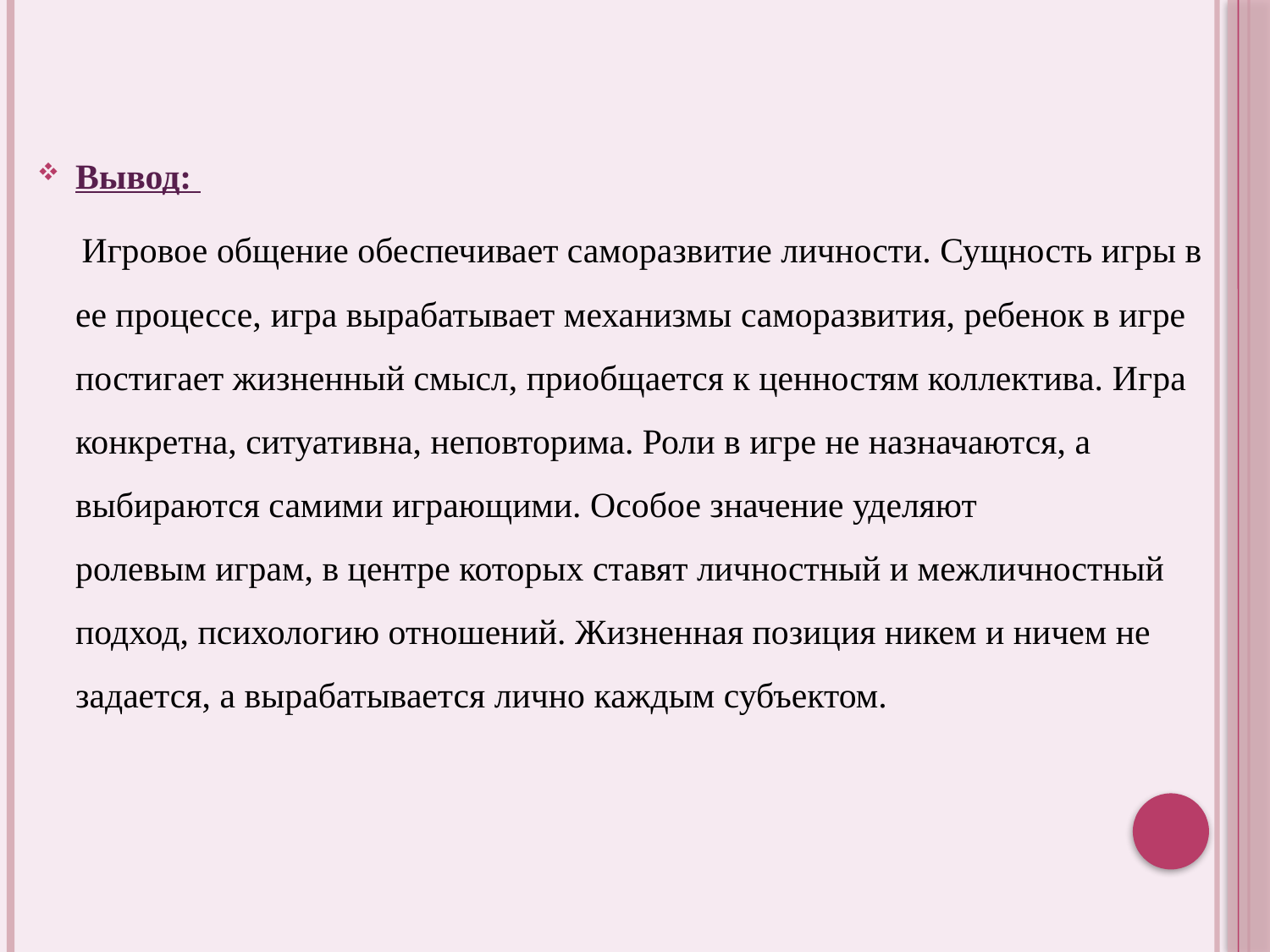

Вывод:
     Игровое общение обеспечивает саморазвитие личности. Сущность игры в ее процессе, игра вырабатывает механизмы саморазвития, ребенок в игре постигает жизненный смысл, приобщается к ценностям коллектива. Игра конкретна, ситуативна, неповторима. Роли в игре не назначаются, а выбираются самими играющими. Особое значение уделяют ролевым играм, в центре которых ставят личностный и межличностный подход, психологию отношений. Жизненная позиция никем и ничем не задается, а вырабатывается лично каждым субъектом.